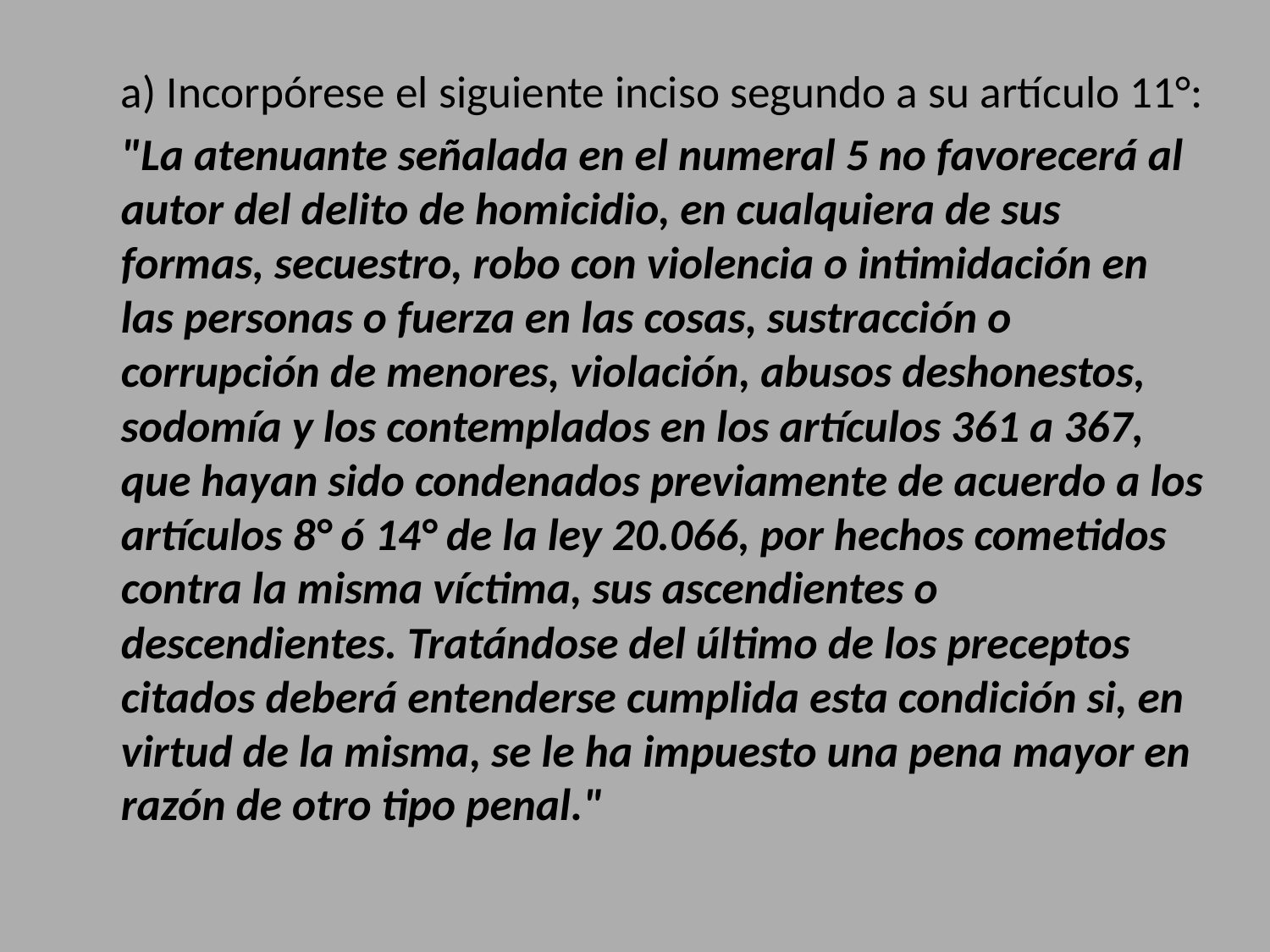

#
	a) Incorpórese el siguiente inciso segundo a su artículo 11°:
	"La atenuante señalada en el numeral 5 no favorecerá al autor del delito de homicidio, en cualquiera de sus formas, secuestro, robo con violencia o intimidación en las personas o fuerza en las cosas, sustracción o corrupción de menores, violación, abusos deshonestos, sodomía y los contemplados en los artículos 361 a 367, que hayan sido condenados previamente de acuerdo a los artículos 8° ó 14° de la ley 20.066, por hechos cometidos contra la misma víctima, sus ascendientes o descendientes. Tratándose del último de los preceptos citados deberá entenderse cumplida esta condición si, en virtud de la misma, se le ha impuesto una pena mayor en razón de otro tipo penal."